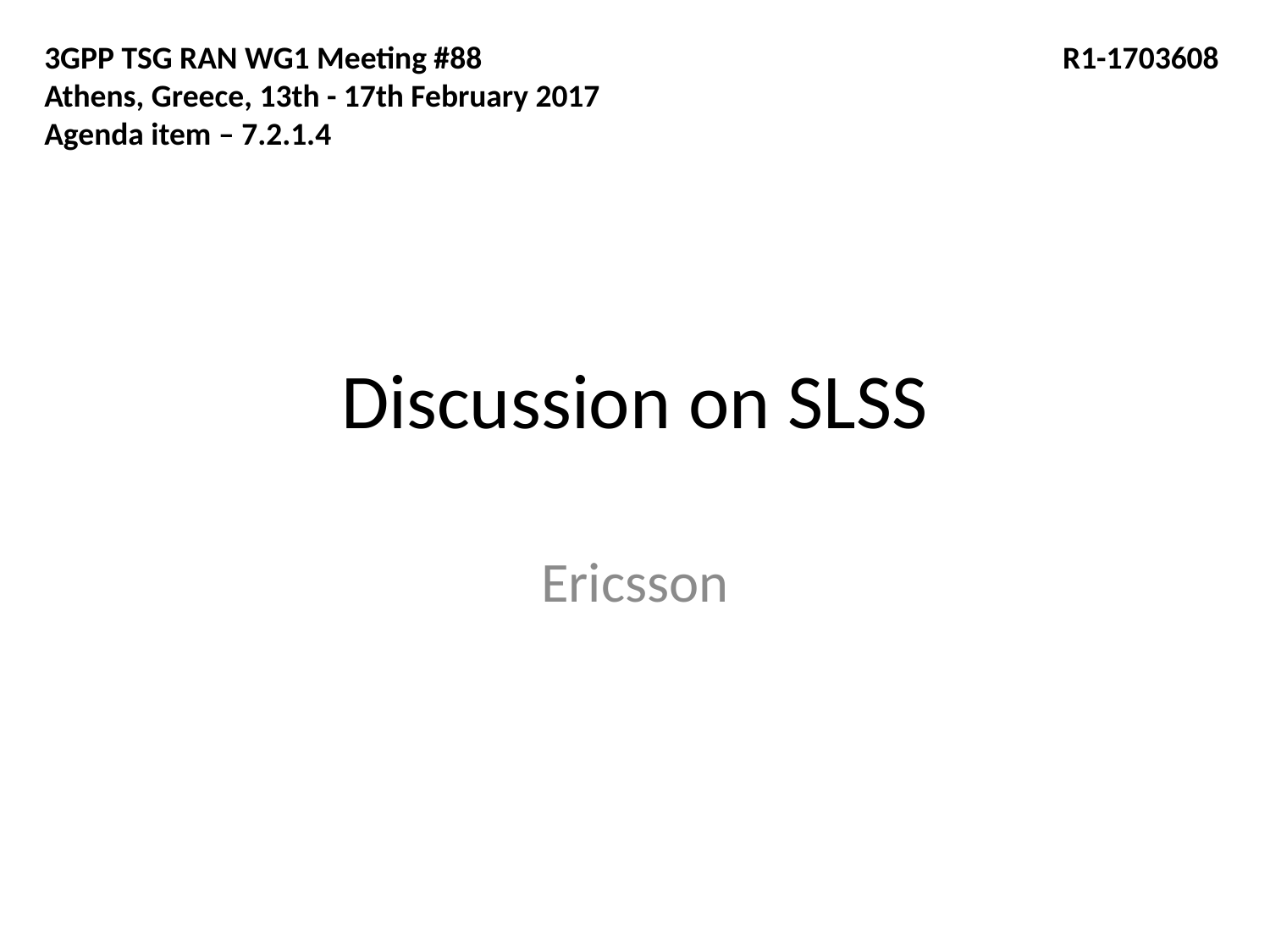

3GPP TSG RAN WG1 Meeting #88				                  R1-1703608
Athens, Greece, 13th - 17th February 2017
Agenda item – 7.2.1.4
# Discussion on SLSS
Ericsson